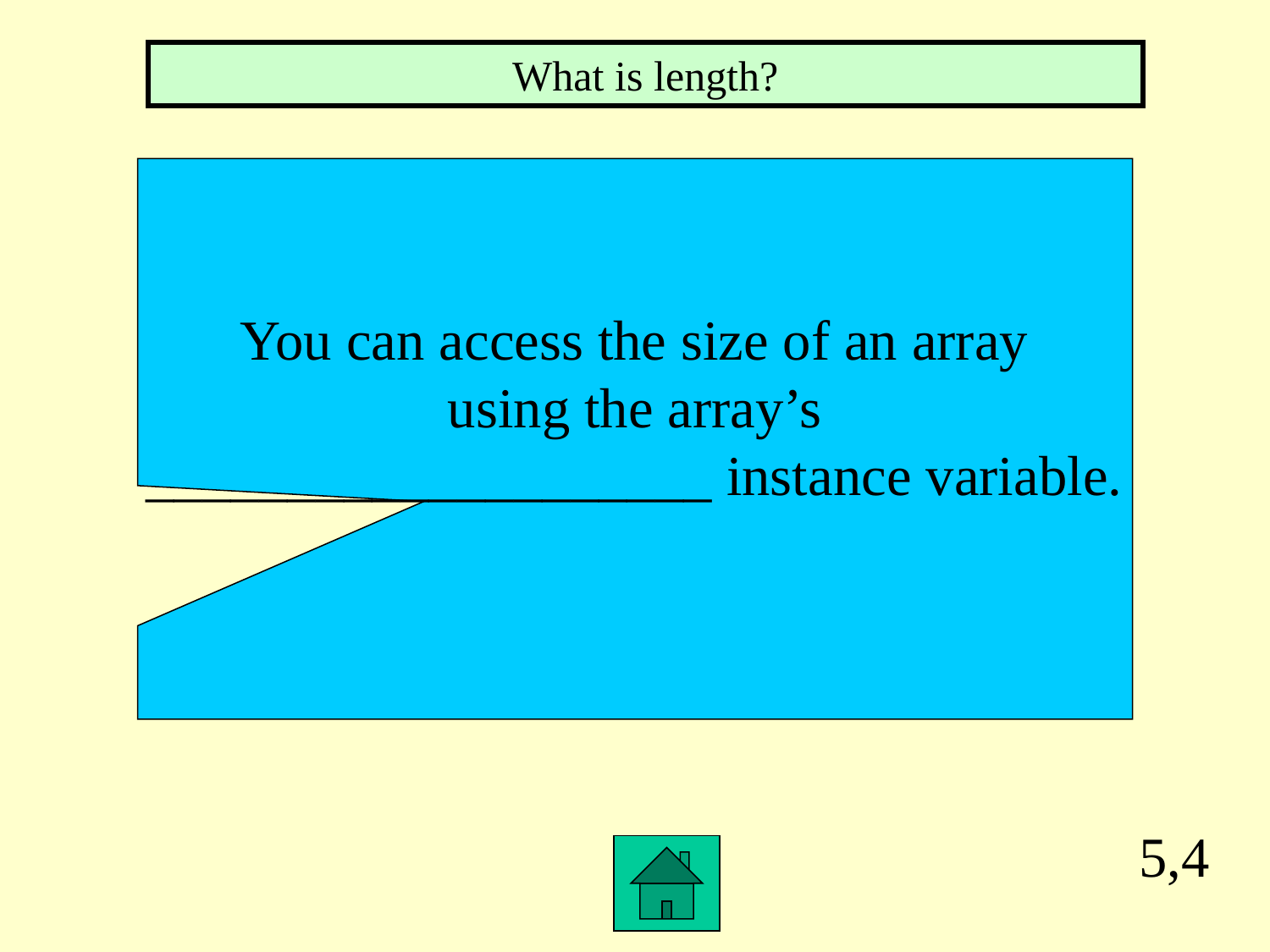

What is length?
You can access the size of an array
 using the array’s
____________________ instance variable.

5,4